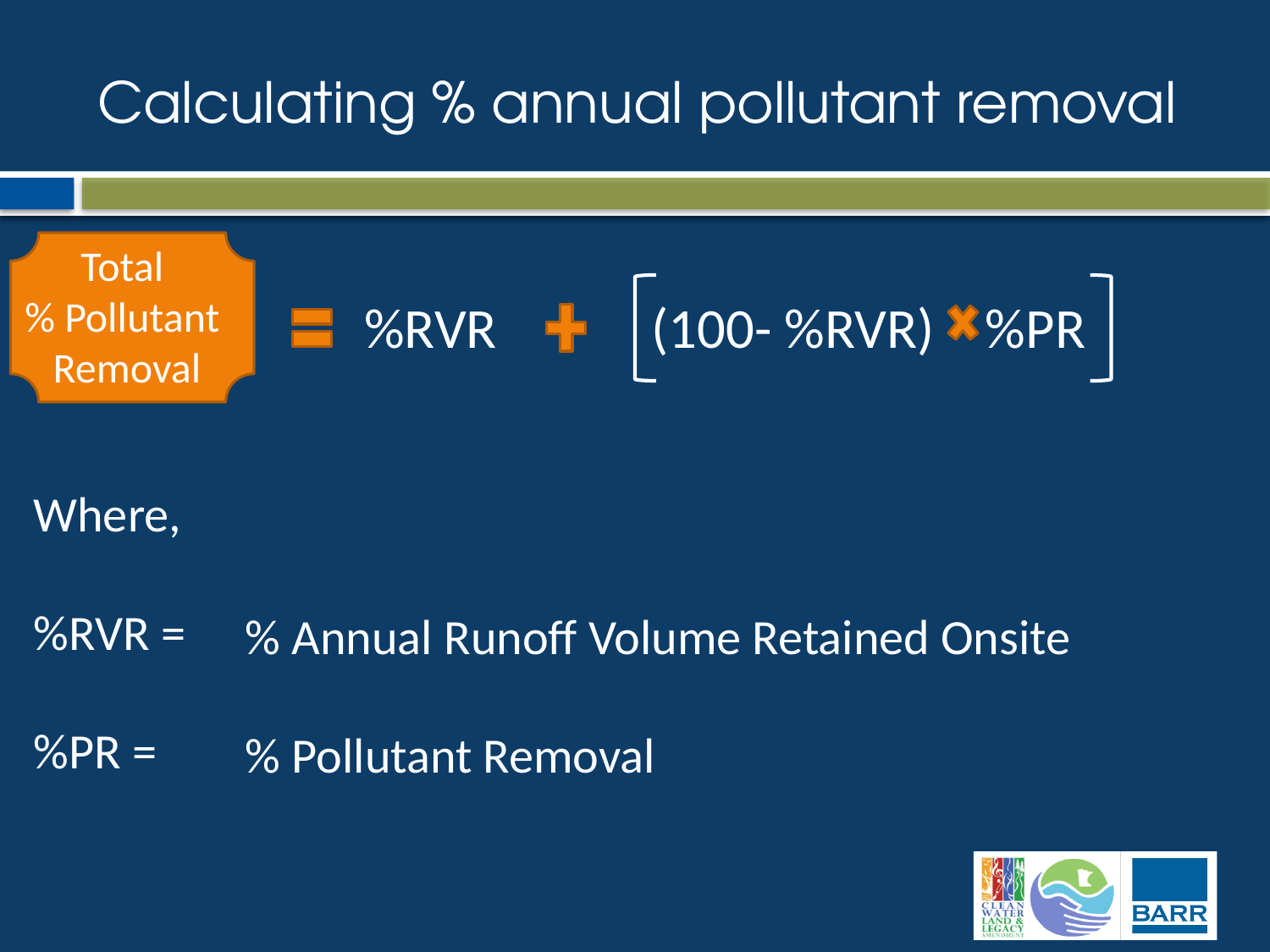

# Calculating % annual pollutant removal
Total
% Pollutant
Removal

    %RVR
  (100- %RVR)    %PR

Where,

%RVR =

%PR =

% Annual Runoff Volume Retained Onsite

% Pollutant Removal